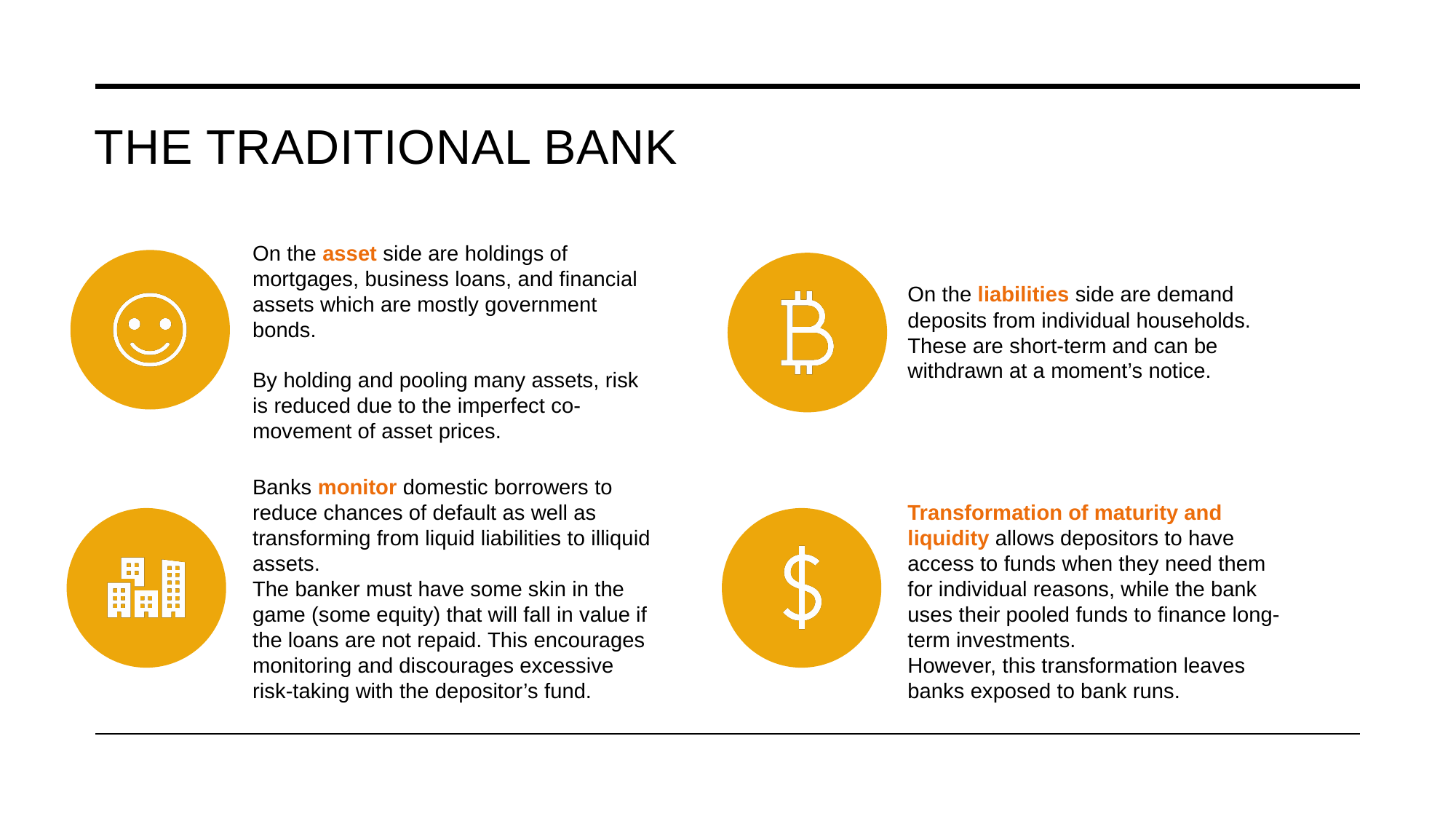

# The traditional Bank
On the asset side are holdings of mortgages, business loans, and financial assets which are mostly government bonds.

By holding and pooling many assets, risk is reduced due to the imperfect co-movement of asset prices.

On the liabilities side are demand deposits from individual households. These are short-term and can be withdrawn at a moment’s notice.

Banks monitor domestic borrowers to reduce chances of default as well as transforming from liquid liabilities to illiquid assets.
The banker must have some skin in the game (some equity) that will fall in value if the loans are not repaid. This encourages monitoring and discourages excessive risk-taking with the depositor’s fund.

Transformation of maturity and liquidity allows depositors to have access to funds when they need them for individual reasons, while the bank uses their pooled funds to finance long-term investments.
However, this transformation leaves banks exposed to bank runs.